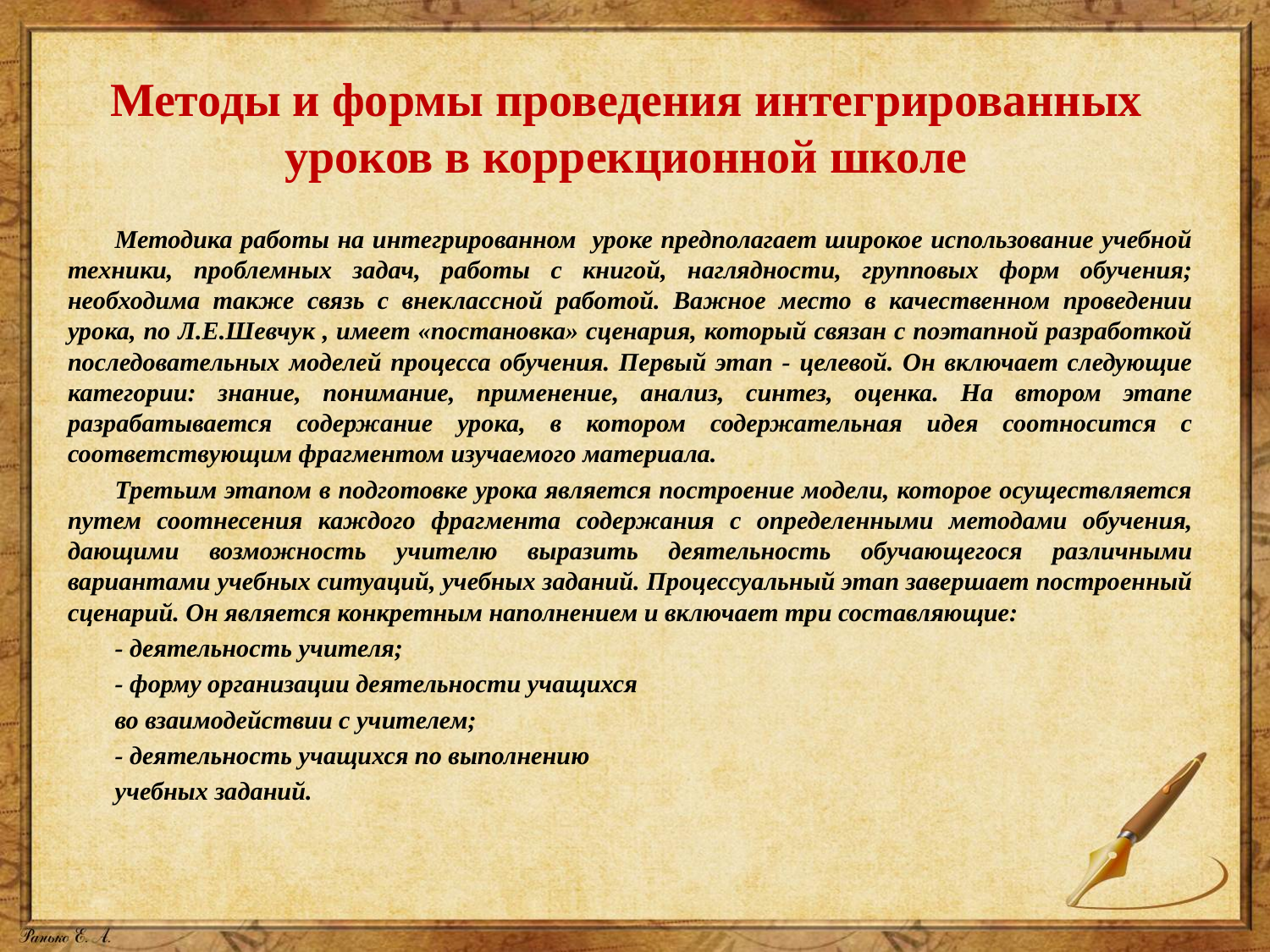

# Методы и формы проведения интегрированных уроков в коррекционной школе
Методика работы на интегрированном  уроке предполагает широкое использование учебной техники, проблемных задач, работы с книгой, наглядности, групповых форм обучения; необходима также связь с внеклассной работой. Важное место в качественном проведении урока, по Л.Е.Шевчук , имеет «постановка» сценария, который связан с поэтапной разработкой последовательных моделей процесса обучения. Первый этап - целевой. Он включает следующие категории: знание, понимание, применение, анализ, синтез, оценка. На втором этапе разрабатывается содержание урока, в котором содержательная идея соотносится с соответствующим фрагментом изучаемого материала.
Третьим этапом в подготовке урока является построение модели, которое осуществляется путем соотнесения каждого фрагмента содержания с определенными методами обучения, дающими возможность учителю выразить деятельность обучающегося различными вариантами учебных ситуаций, учебных заданий. Процессуальный этап завершает построенный сценарий. Он является конкретным наполнением и включает три составляющие:
- деятельность учителя;
- форму организации деятельности учащихся
во взаимодействии с учителем;
- деятельность учащихся по выполнению
учебных заданий.